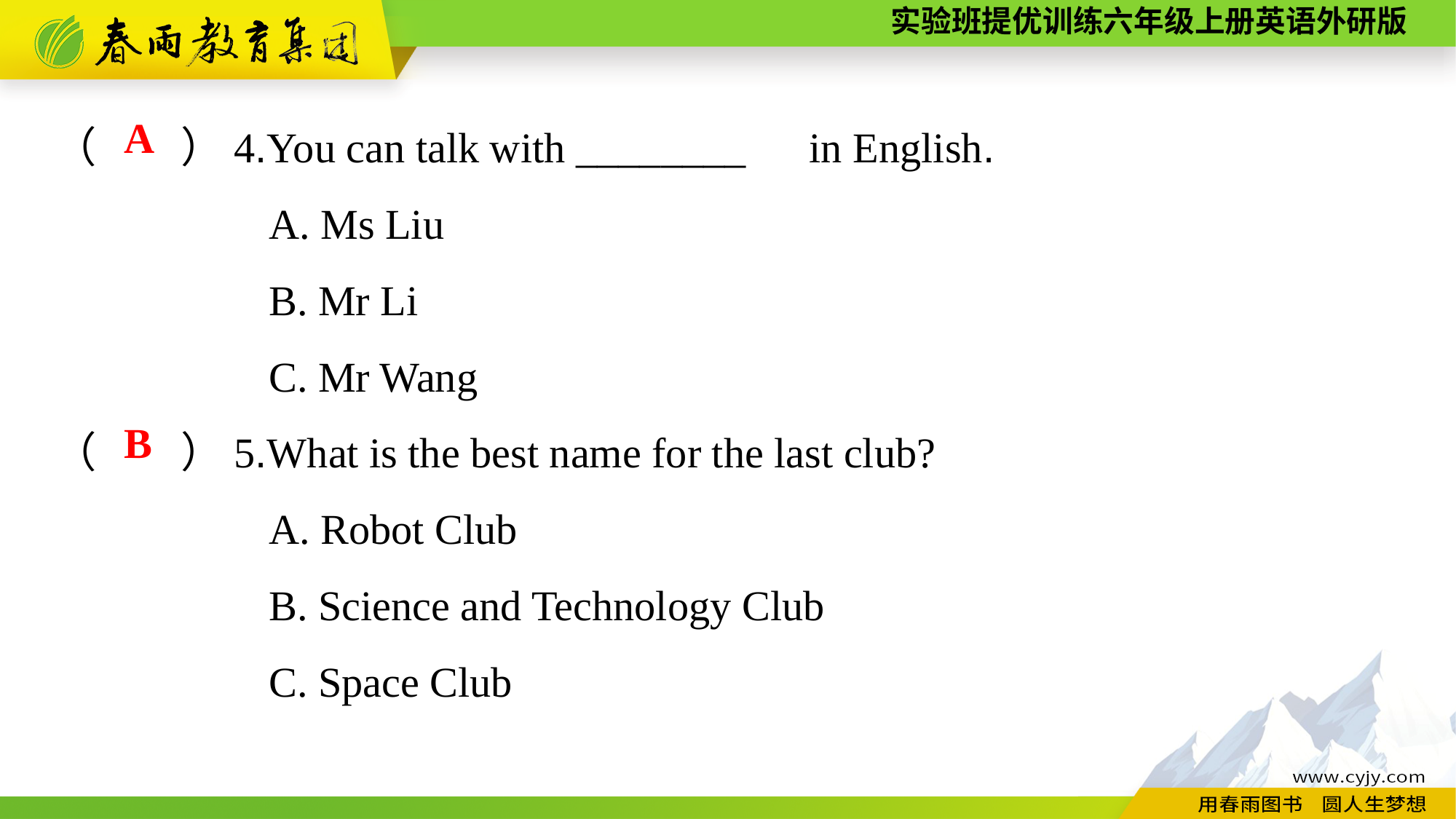

（　　）4.You can talk with ________　in English.
A. Ms Liu
B. Mr Li
C. Mr Wang
（　　）5.What is the best name for the last club?
A. Robot Club
B. Science and Technology Club
C. Space Club
A
B